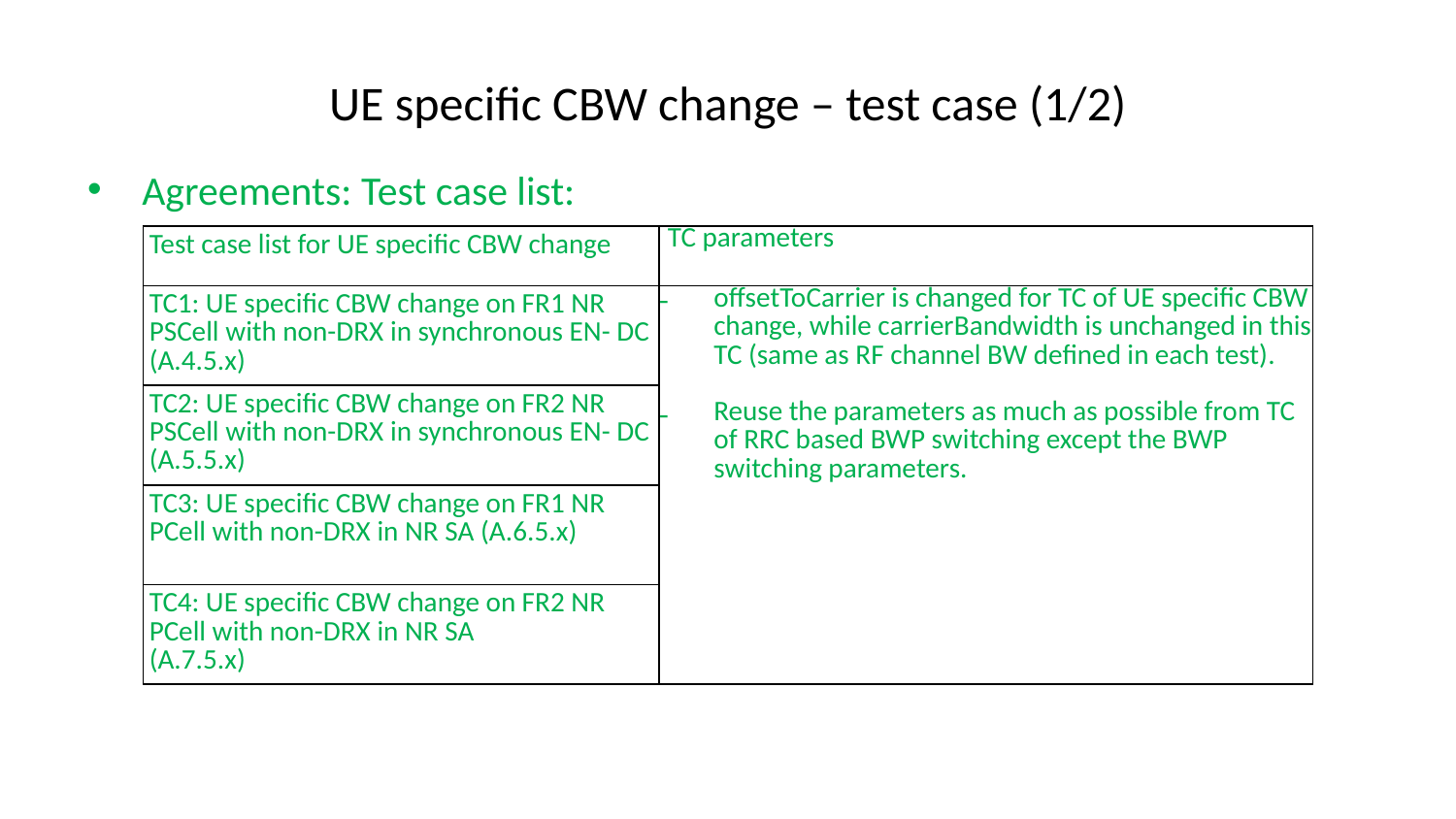

# UE specific CBW change – test case (1/2)
Agreements: Test case list:

| Test case list for UE specific CBW change | TC parameters |
| --- | --- |
| TC1: UE specific CBW change on FR1 NR PSCell with non-DRX in synchronous EN- DC (A.4.5.x) | offsetToCarrier is changed for TC of UE specific CBW change, while carrierBandwidth is unchanged in this TC (same as RF channel BW defined in each test).   Reuse the parameters as much as possible from TC of RRC based BWP switching except the BWP switching parameters. |
| TC2: UE specific CBW change on FR2 NR PSCell with non-DRX in synchronous EN- DC (A.5.5.x) |  |
| TC3: UE specific CBW change on FR1 NR PCell with non-DRX in NR SA (A.6.5.x) |  |
| TC4: UE specific CBW change on FR2 NR PCell with non-DRX in NR SA (A.7.5.x) |  |